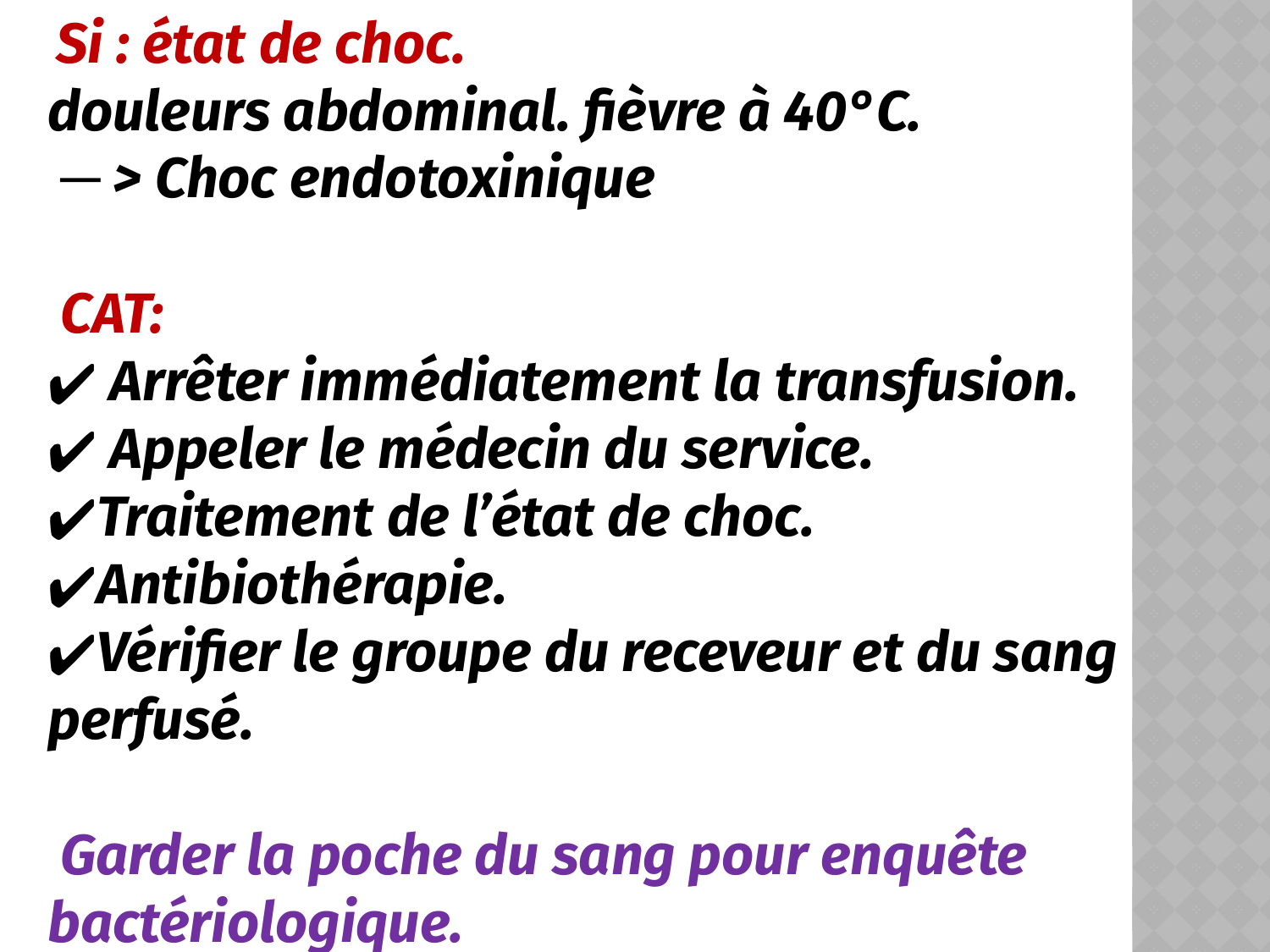

Si : état de choc.
douleurs abdominal. fièvre à 40°C.
 ─ > Choc endotoxinique

 CAT:
 Arrêter immédiatement la transfusion.
 Appeler le médecin du service.
Traitement de l’état de choc.
Antibiothérapie.
Vérifier le groupe du receveur et du sang perfusé.

 Garder la poche du sang pour enquête bactériologique.